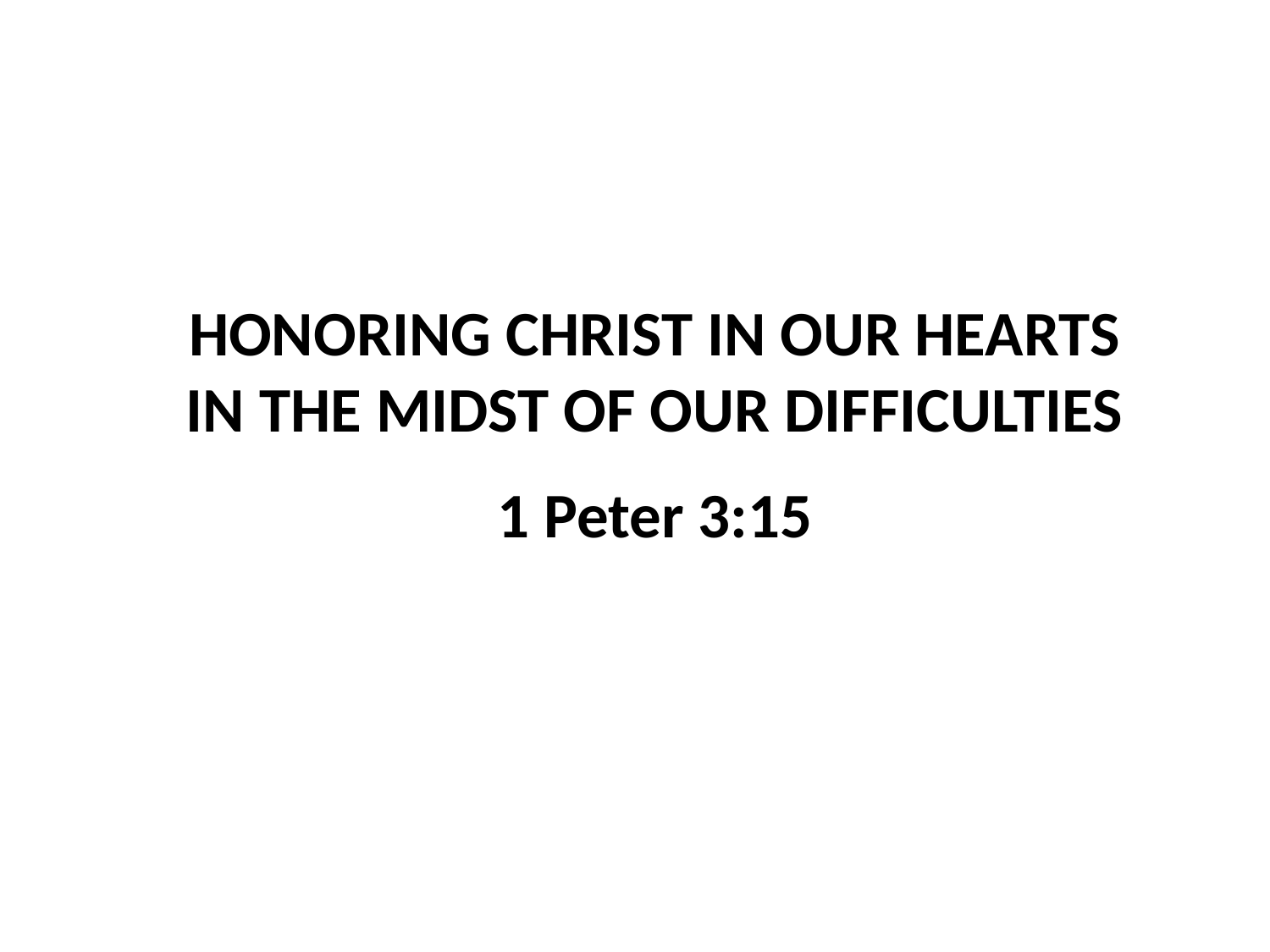

HONORING CHRIST IN OUR HEARTS
IN THE MIDST OF OUR DIFFICULTIES

1 Peter 3:15